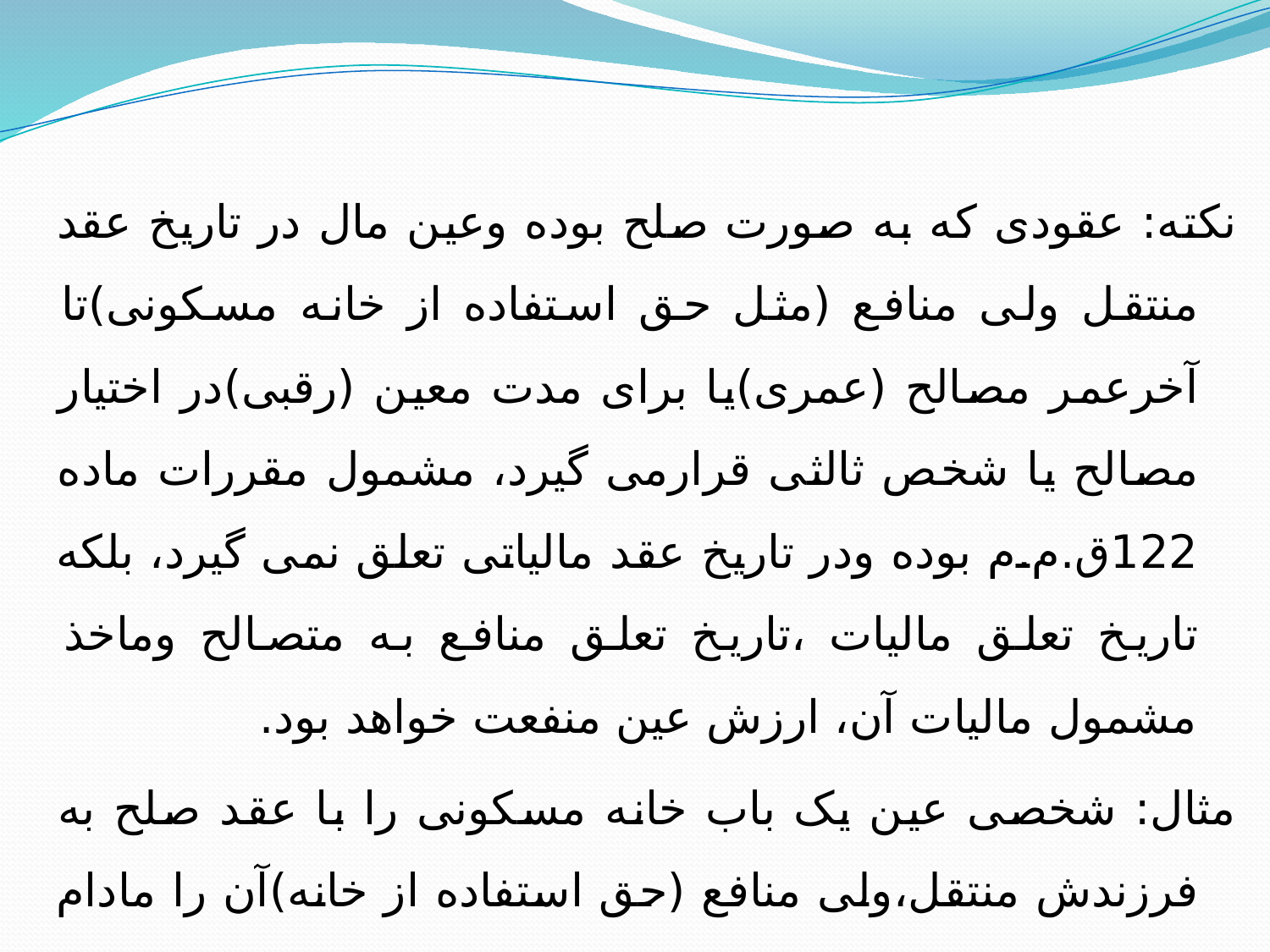

نکته: عقودی که به صورت صلح بوده وعین مال در تاریخ عقد منتقل ولی منافع (مثل حق استفاده از خانه مسکونی)تا آخرعمر مصالح (عمری)یا برای مدت معین (رقبی)در اختیار مصالح یا شخص ثالثی قرارمی گیرد، مشمول مقررات ماده 122ق.م.م بوده ودر تاریخ عقد مالیاتی تعلق نمی گیرد، بلکه تاریخ تعلق مالیات ،تاریخ تعلق منافع به متصالح وماخذ مشمول مالیات آن، ارزش عین منفعت خواهد بود.
مثال: شخصی عین یک باب خانه مسکونی را با عقد صلح به فرزندش منتقل،ولی منافع (حق استفاده از خانه)آن را مادام العمر به همسرش اختصاص می دهد که در این حالتدر تاریخ عقدصلح،مشمول مالیات نقل وانتقالملک یا درامد اتفاقی نبوده،بلکه تاریخ تعلق مالیات تاریخ